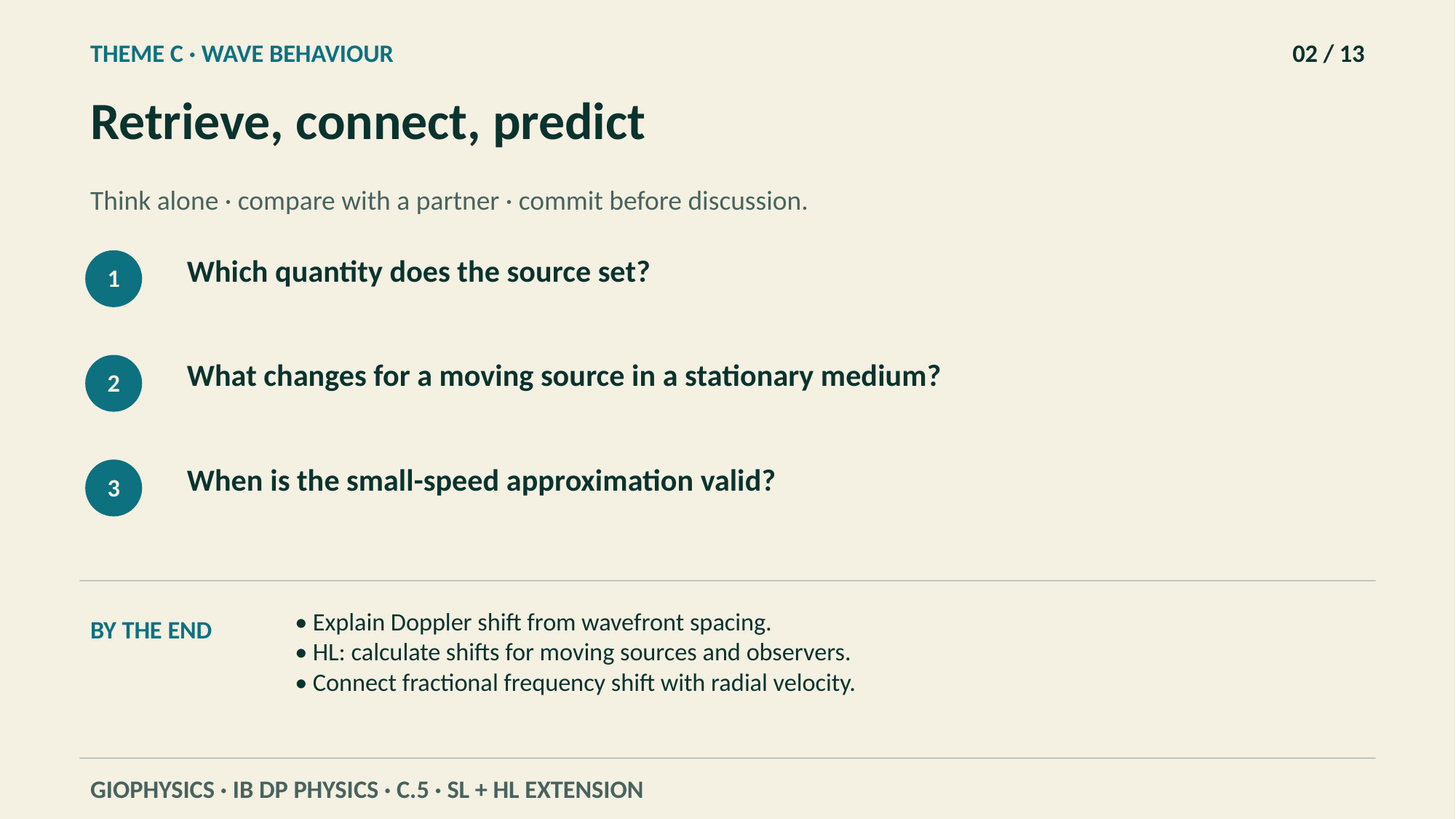

THEME C · WAVE BEHAVIOUR
02 / 13
Retrieve, connect, predict
Think alone · compare with a partner · commit before discussion.
Which quantity does the source set?

1
What changes for a moving source in a stationary medium?

2
When is the small-speed approximation valid?

3

• Explain Doppler shift from wavefront spacing.
• HL: calculate shifts for moving sources and observers.
• Connect fractional frequency shift with radial velocity.
BY THE END

GIOPHYSICS · IB DP PHYSICS · C.5 · SL + HL EXTENSION